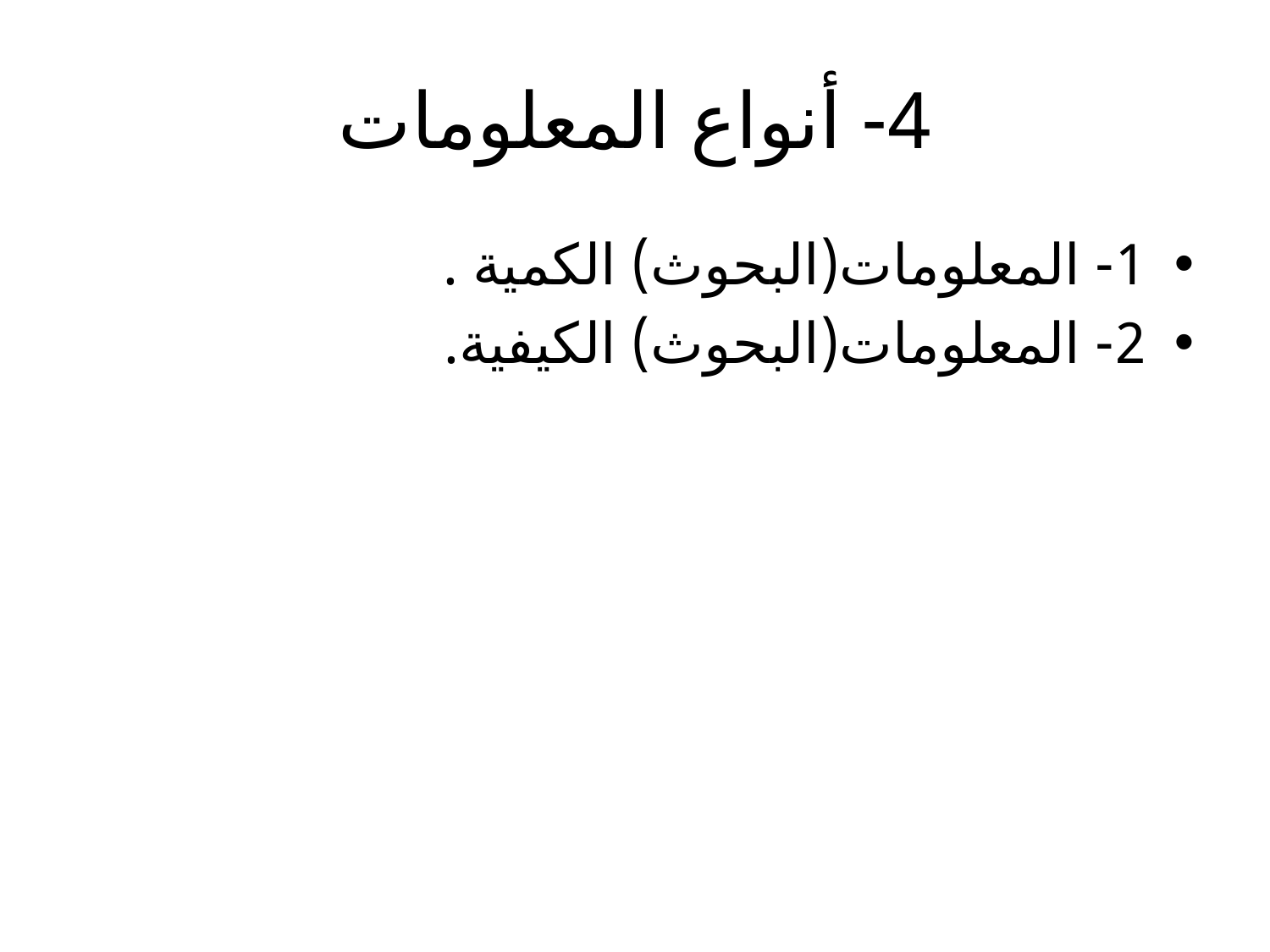

# 4- أنواع المعلومات
1- المعلومات(البحوث) الكمية .
2- المعلومات(البحوث) الكيفية.